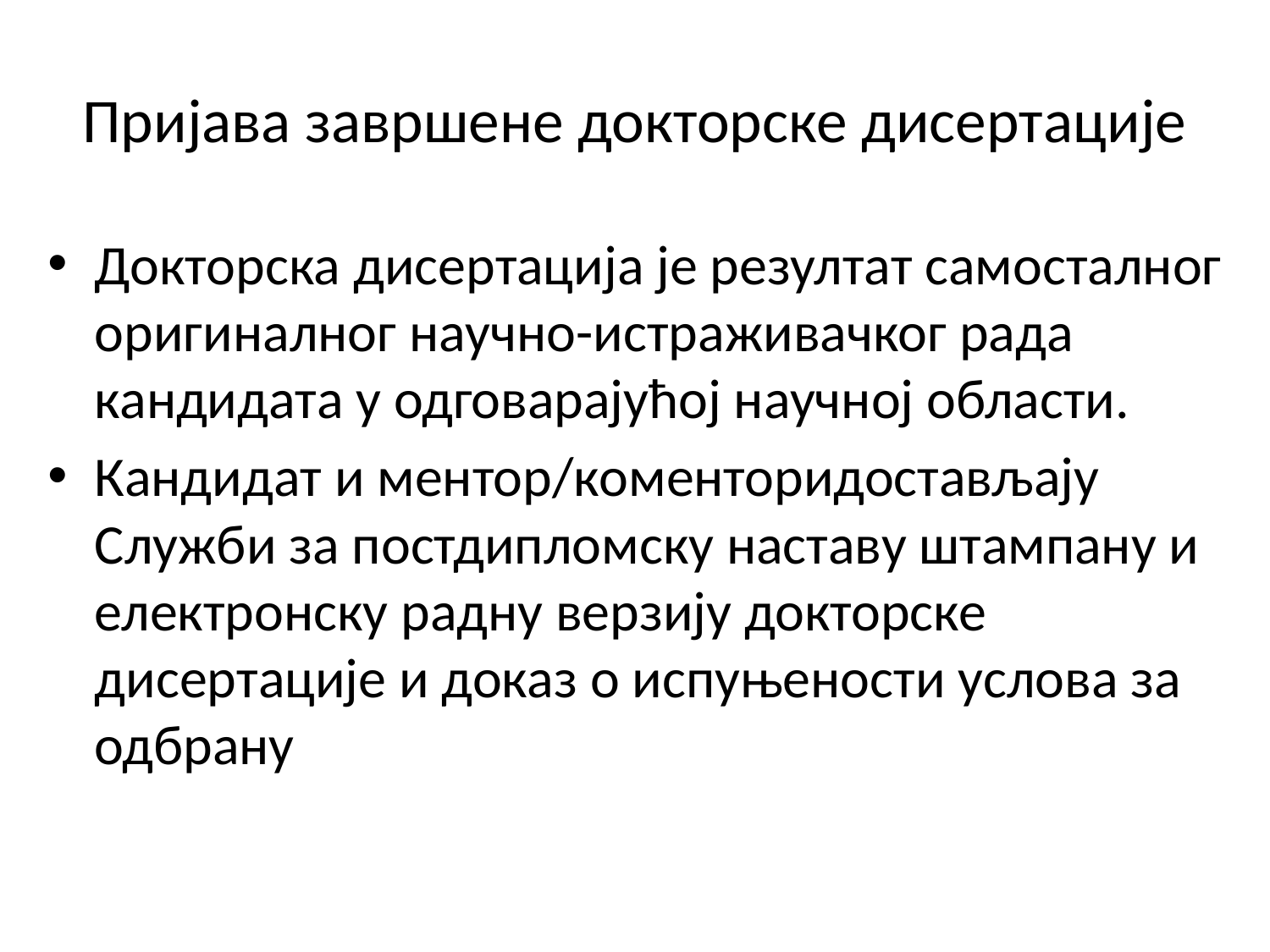

# Пријава завршене докторске дисертације
Докторска дисертација је резултат самосталног оригиналног научно-истраживачког рада кандидата у одговарајућој научној области.
Кандидат и ментор/коменторидостављају Служби за постдипломску наставу штампану и електронску радну верзију докторске дисертације и доказ о испуњености услова за одбрану